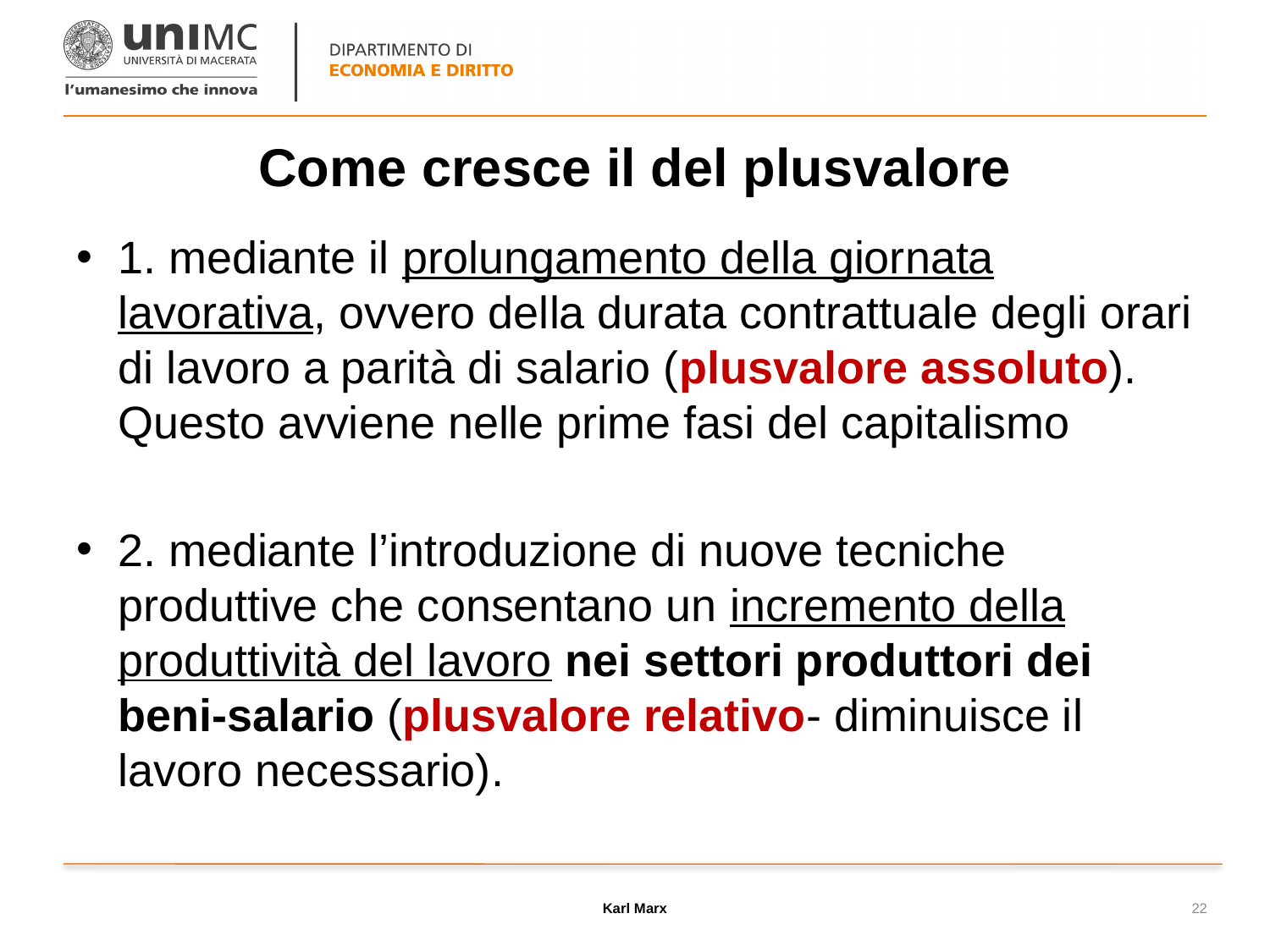

# Come cresce il del plusvalore
1. mediante il prolungamento della giornata lavorativa, ovvero della durata contrattuale degli orari di lavoro a parità di salario (plusvalore assoluto). Questo avviene nelle prime fasi del capitalismo

2. mediante l’introduzione di nuove tecniche produttive che consentano un incremento della produttività del lavoro nei settori produttori dei beni-salario (plusvalore relativo- diminuisce il lavoro necessario).

Karl Marx
22